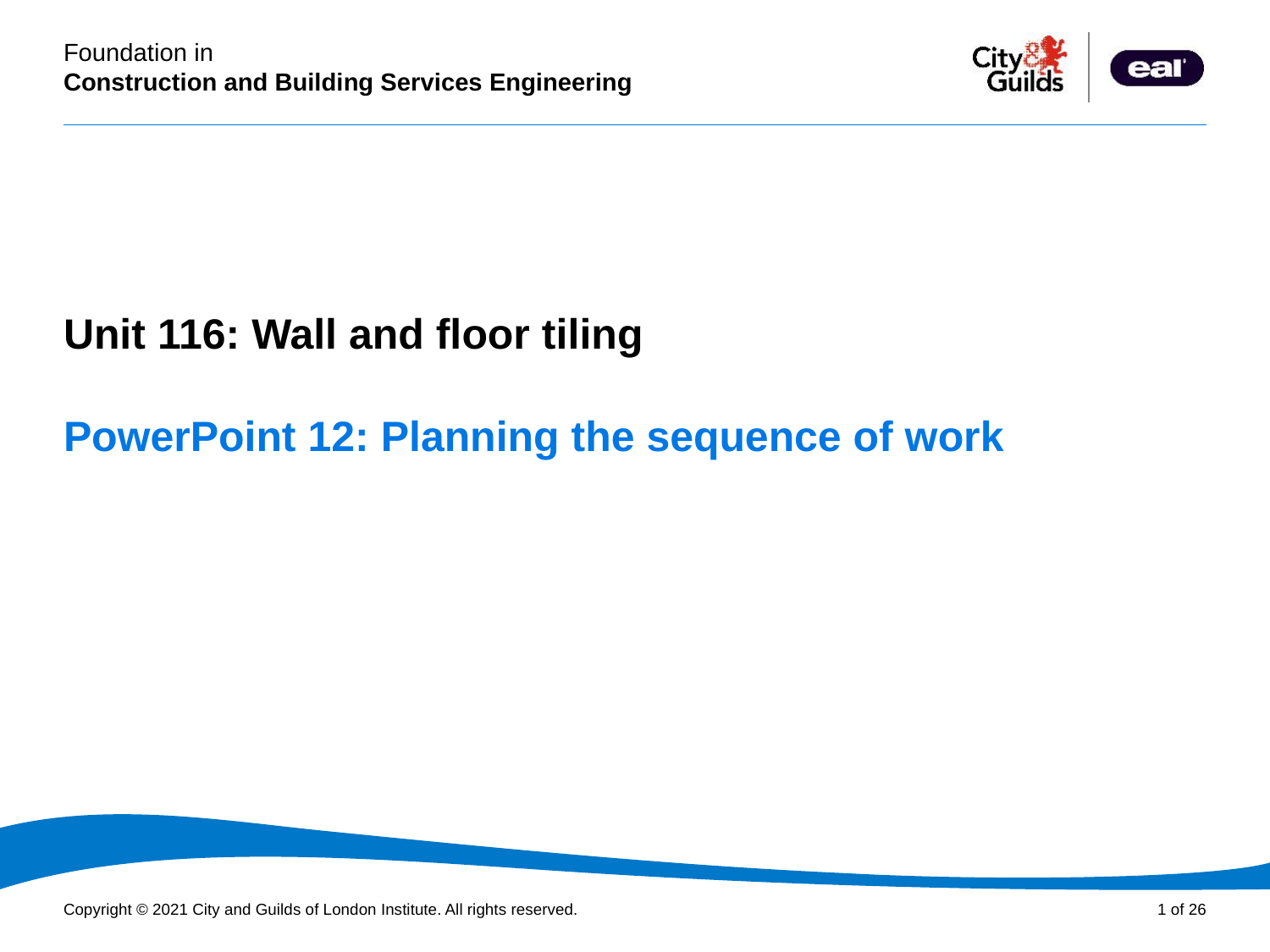

PowerPoint presentation
Unit 116: Wall and floor tiling
# PowerPoint 12: Planning the sequence of work